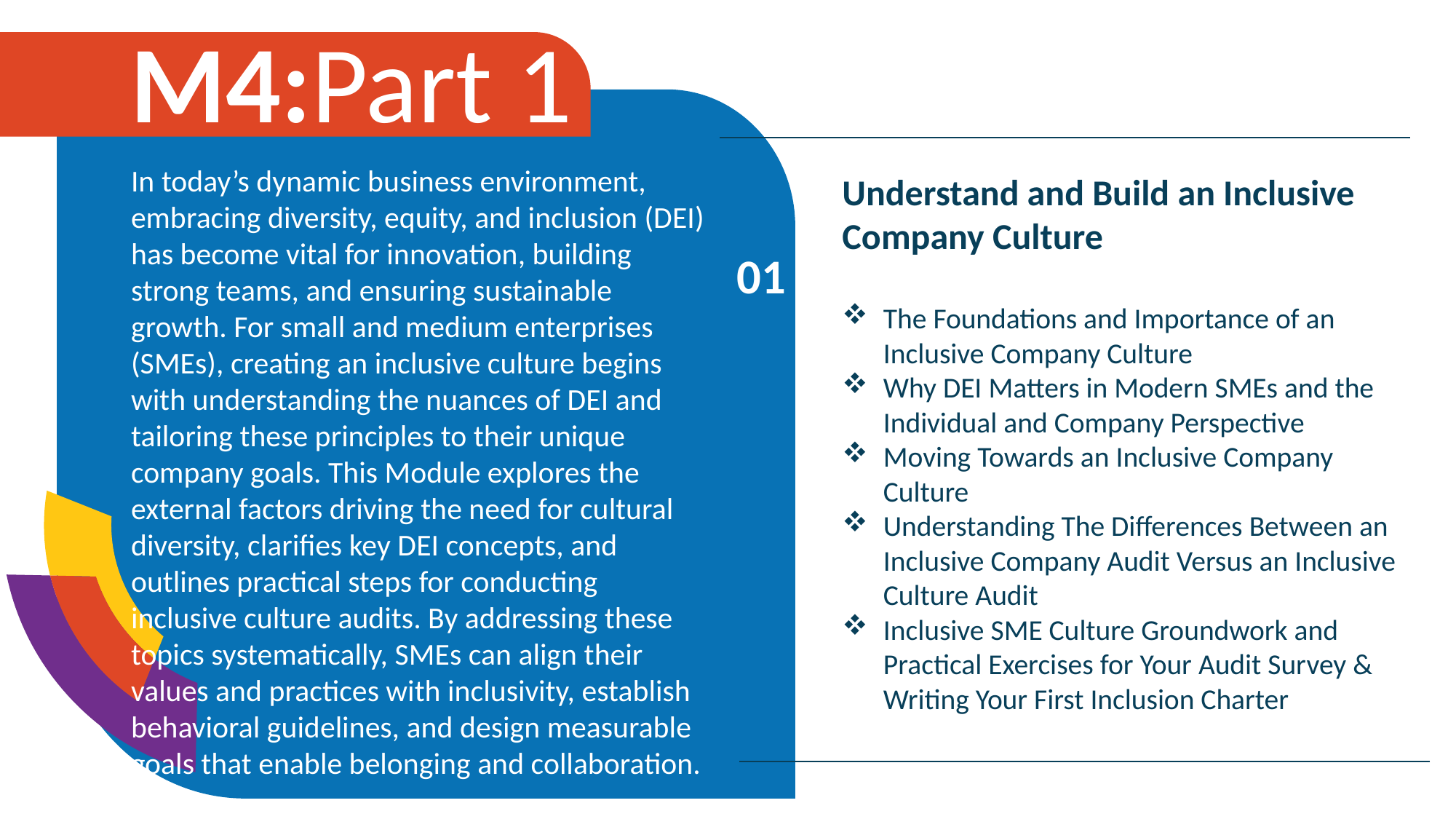

M4:Part 1
In today’s dynamic business environment, embracing diversity, equity, and inclusion (DEI) has become vital for innovation, building strong teams, and ensuring sustainable growth. For small and medium enterprises (SMEs), creating an inclusive culture begins with understanding the nuances of DEI and tailoring these principles to their unique company goals. This Module explores the external factors driving the need for cultural diversity, clarifies key DEI concepts, and outlines practical steps for conducting inclusive culture audits. By addressing these topics systematically, SMEs can align their values and practices with inclusivity, establish behavioral guidelines, and design measurable goals that enable belonging and collaboration.
01
Understand and Build an Inclusive Company Culture

The Foundations and Importance of an Inclusive Company Culture
Why DEI Matters in Modern SMEs and the Individual and Company Perspective
Moving Towards an Inclusive Company Culture
Understanding The Differences Between an Inclusive Company Audit Versus an Inclusive Culture Audit
Inclusive SME Culture Groundwork and Practical Exercises for Your Audit Survey & Writing Your First Inclusion Charter